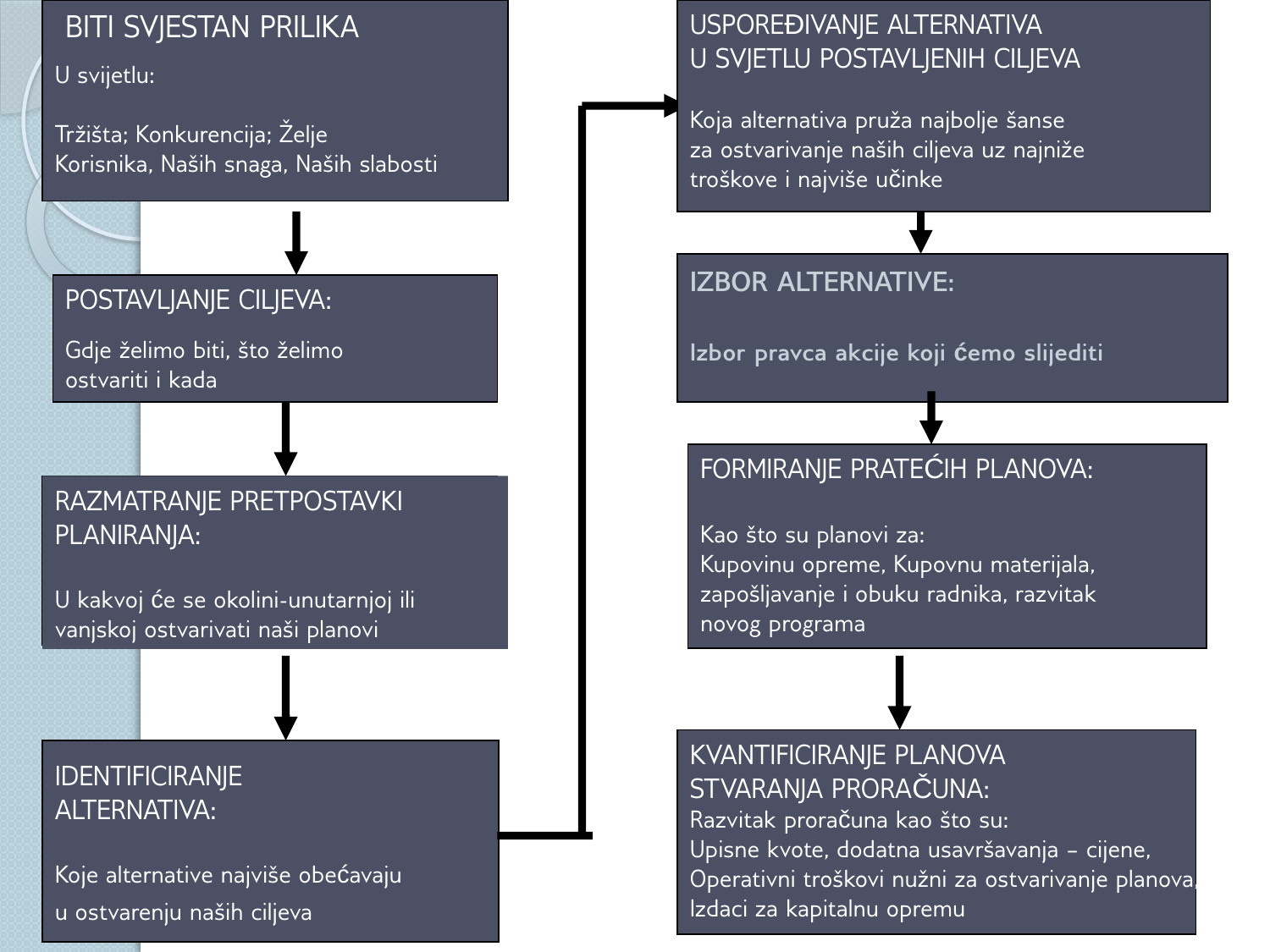

BITI SVJESTAN PRILIKA
USPOREĐIVANJE ALTERNATIVA
U SVJETLU POSTAVLJENIH CILJEVA

Koja alternativa pruža najbolje šanse
za ostvarivanje naših ciljeva uz najniže
troškove i najviše učinke
U svijetlu:

Tržišta; Konkurencija; Želje
Korisnika, Naših snaga, Naših slabosti

IZBOR ALTERNATIVE:

Izbor pravca akcije koji ćemo slijediti
POSTAVLJANJE CILJEVA:

Gdje želimo biti, što želimo
ostvariti i kada

FORMIRANJE PRATEĆIH PLANOVA:
Kao što su planovi za:
Kupovinu opreme, Kupovnu materijala,
zapošljavanje i obuku radnika, razvitak
novog programa

RAZMATRANJE PRETPOSTAVKI
PLANIRANJA:

U kakvoj će se okolini-unutarnjoj ili vanjskoj ostvarivati naši planovi

KVANTIFICIRANJE PLANOVA
STVARANJA PRORAČUNA:
Razvitak proračuna kao što su:
Upisne kvote, dodatna usavršavanja – cijene,
Operativni troškovi nužni za ostvarivanje planova,
Izdaci za kapitalnu opremu

IDENTIFICIRANJE
ALTERNATIVA:

Koje alternative najviše obećavaju
u ostvarenju naših ciljeva